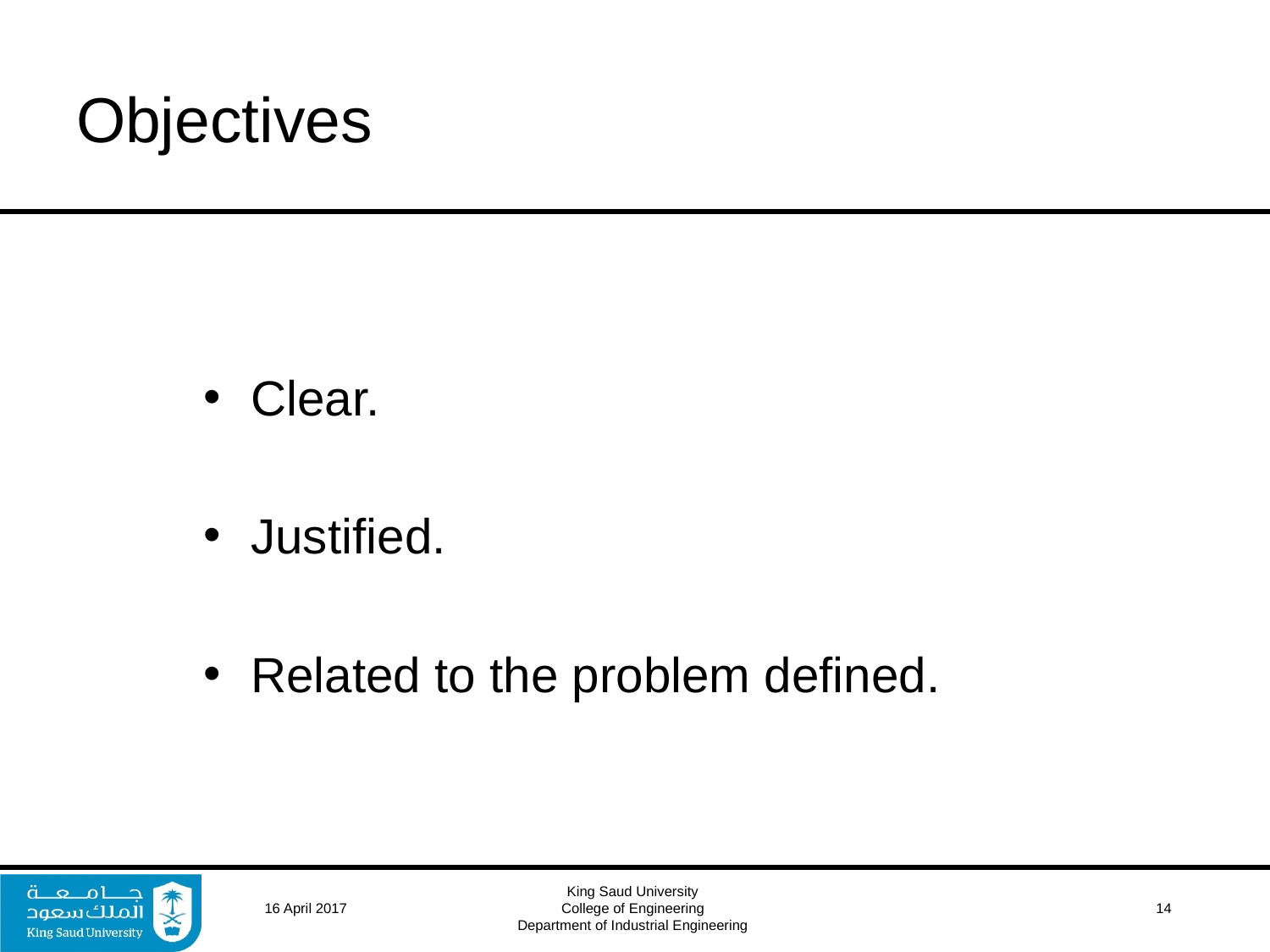

# Objectives

Clear.

Justified.

Related to the problem defined.
16 April 2017

King Saud University
College of Engineering
Department of Industrial Engineering

                                                          14